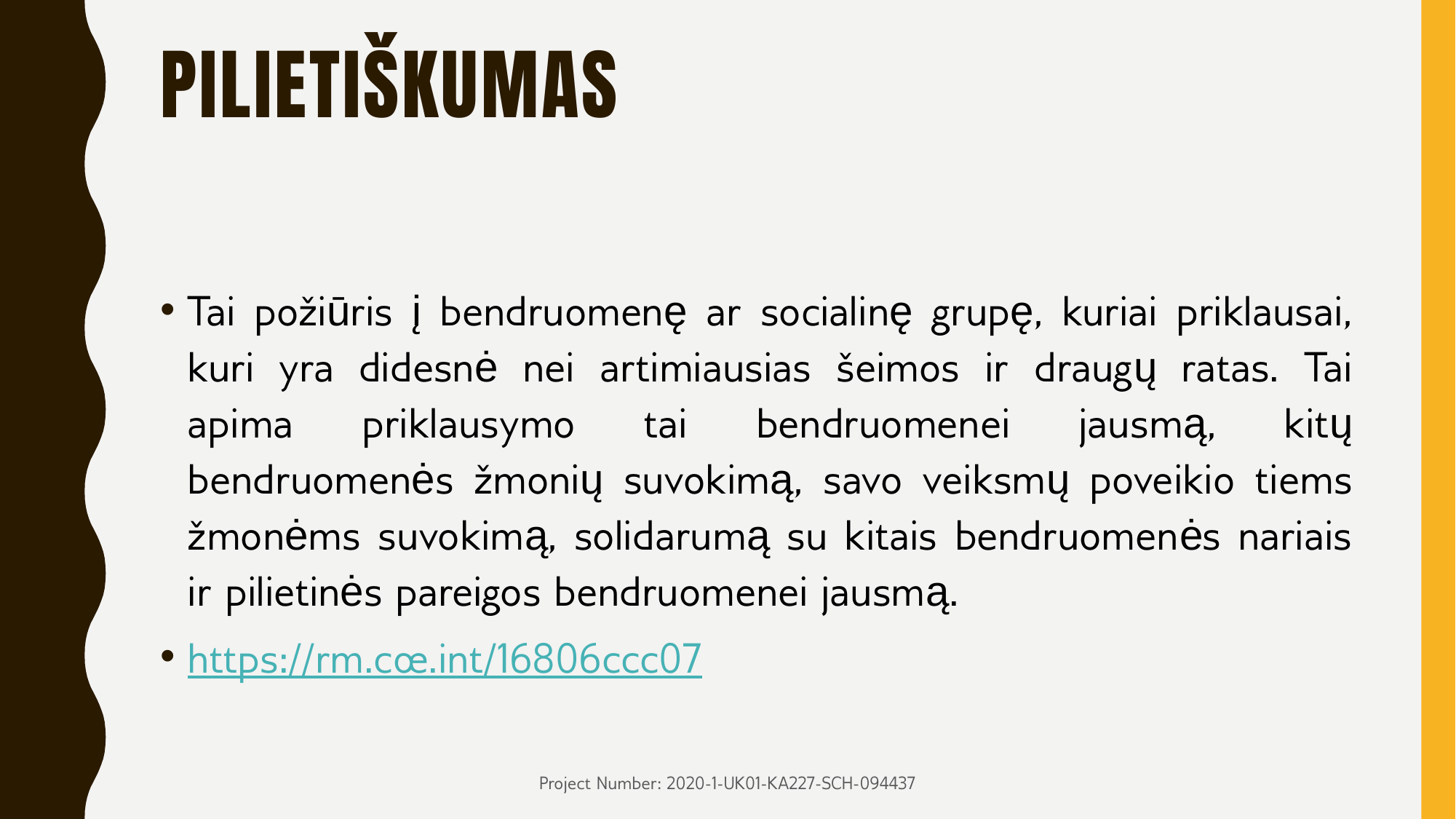

# Pilietiškumas
Tai požiūris į bendruomenę ar socialinę grupę, kuriai priklausai, kuri yra didesnė nei artimiausias šeimos ir draugų ratas. Tai apima priklausymo tai bendruomenei jausmą, kitų bendruomenės žmonių suvokimą, savo veiksmų poveikio tiems žmonėms suvokimą, solidarumą su kitais bendruomenės nariais ir pilietinės pareigos bendruomenei jausmą.
https://rm.coe.int/16806ccc07

Project Number: 2020-1-UK01-KA227-SCH-094437